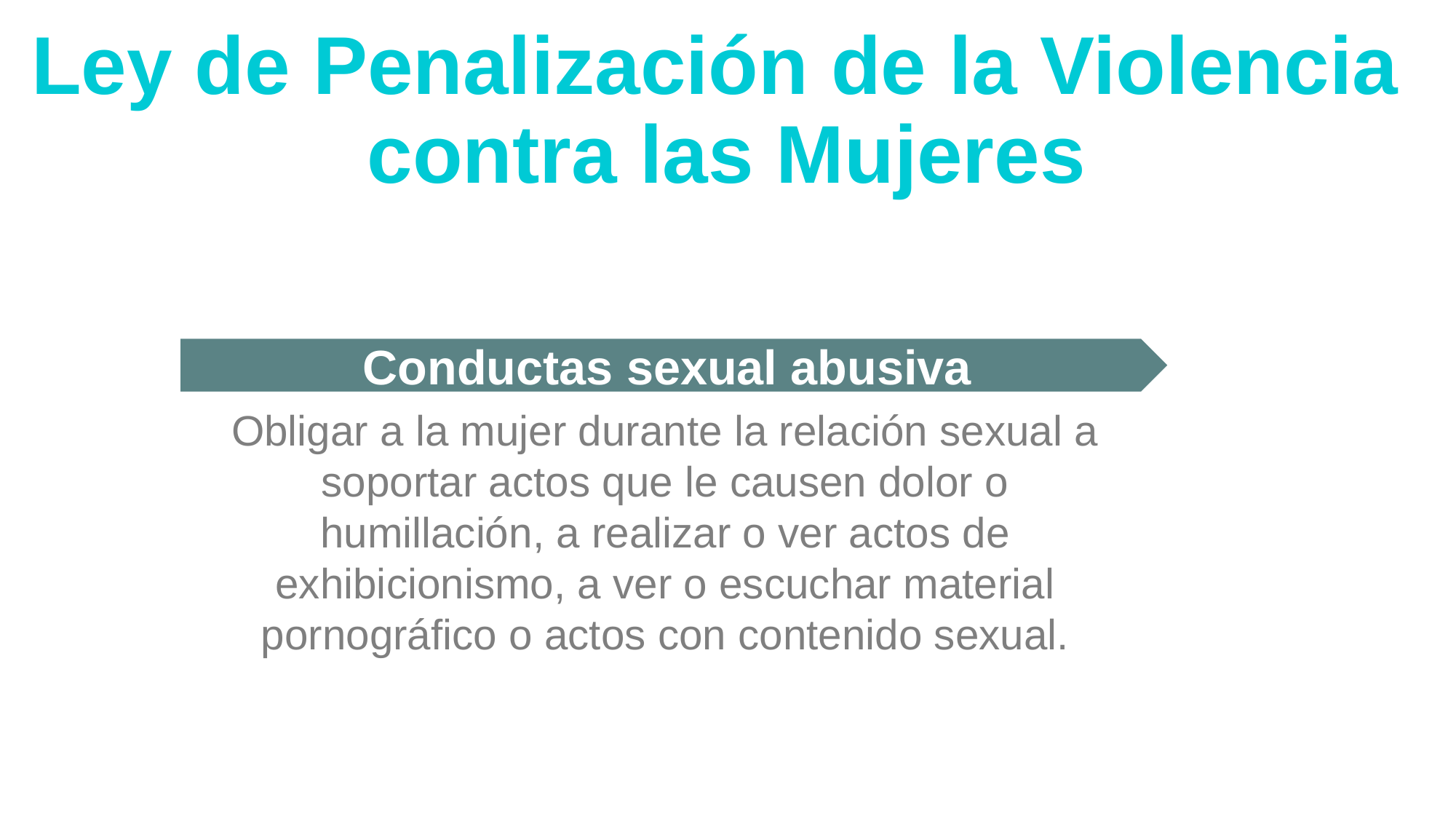

#
Ley de Penalización de la Violencia
contra las Mujeres
Conductas sexual abusiva
Obligar a la mujer durante la relación sexual a soportar actos que le causen dolor o humillación, a realizar o ver actos de exhibicionismo, a ver o escuchar material pornográfico o actos con contenido sexual.